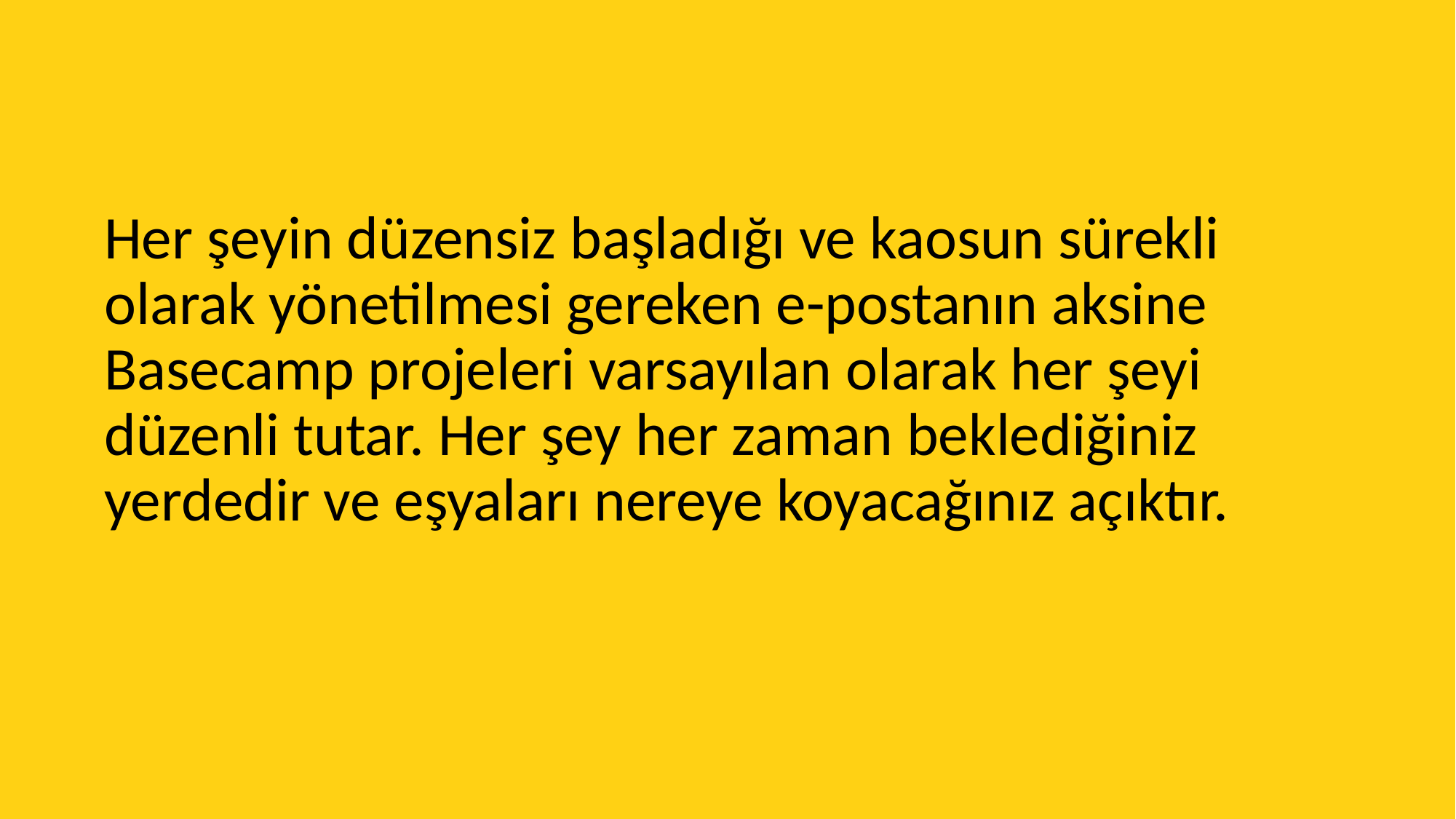

Her şeyin düzensiz başladığı ve kaosun sürekli olarak yönetilmesi gereken e-postanın aksine Basecamp projeleri varsayılan olarak her şeyi düzenli tutar. Her şey her zaman beklediğiniz yerdedir ve eşyaları nereye koyacağınız açıktır.